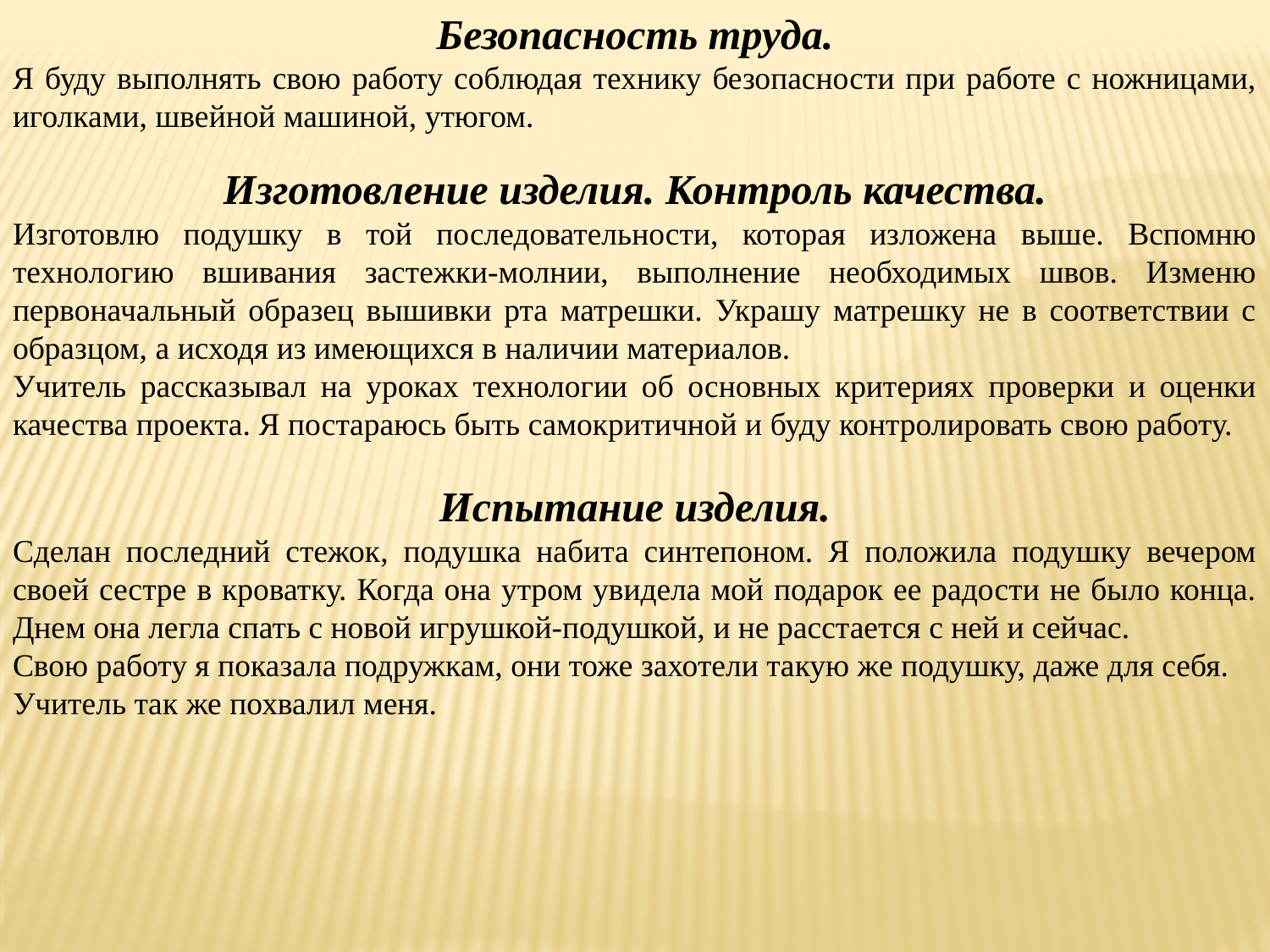

Изготовление изделия. Контроль качества.
Изготовлю подушку в той последовательности, которая изложена выше. Вспомню технологию вшивания застежки-молнии, выполнение необходимых швов. Изменю первоначальный образец вышивки рта матрешки. Украшу матрешку не в соответствии с образцом, а исходя из имеющихся в наличии материалов.
Учитель рассказывал на уроках технологии об основных критериях проверки и оценки качества проекта. Я постараюсь быть самокритичной и буду контролировать свою работу.

Испытание изделия.
Сделан последний стежок, подушка набита синтепоном. Я положила подушку вечером своей сестре в кроватку. Когда она утром увидела мой подарок ее радости не было конца. Днем она легла спать с новой игрушкой-подушкой, и не расстается с ней и сейчас.
Свою работу я показала подружкам, они тоже захотели такую же подушку, даже для себя.
Учитель так же похвалил меня.
Безопасность труда.
Я буду выполнять свою работу соблюдая технику безопасности при работе с ножницами, иголками, швейной машиной, утюгом.